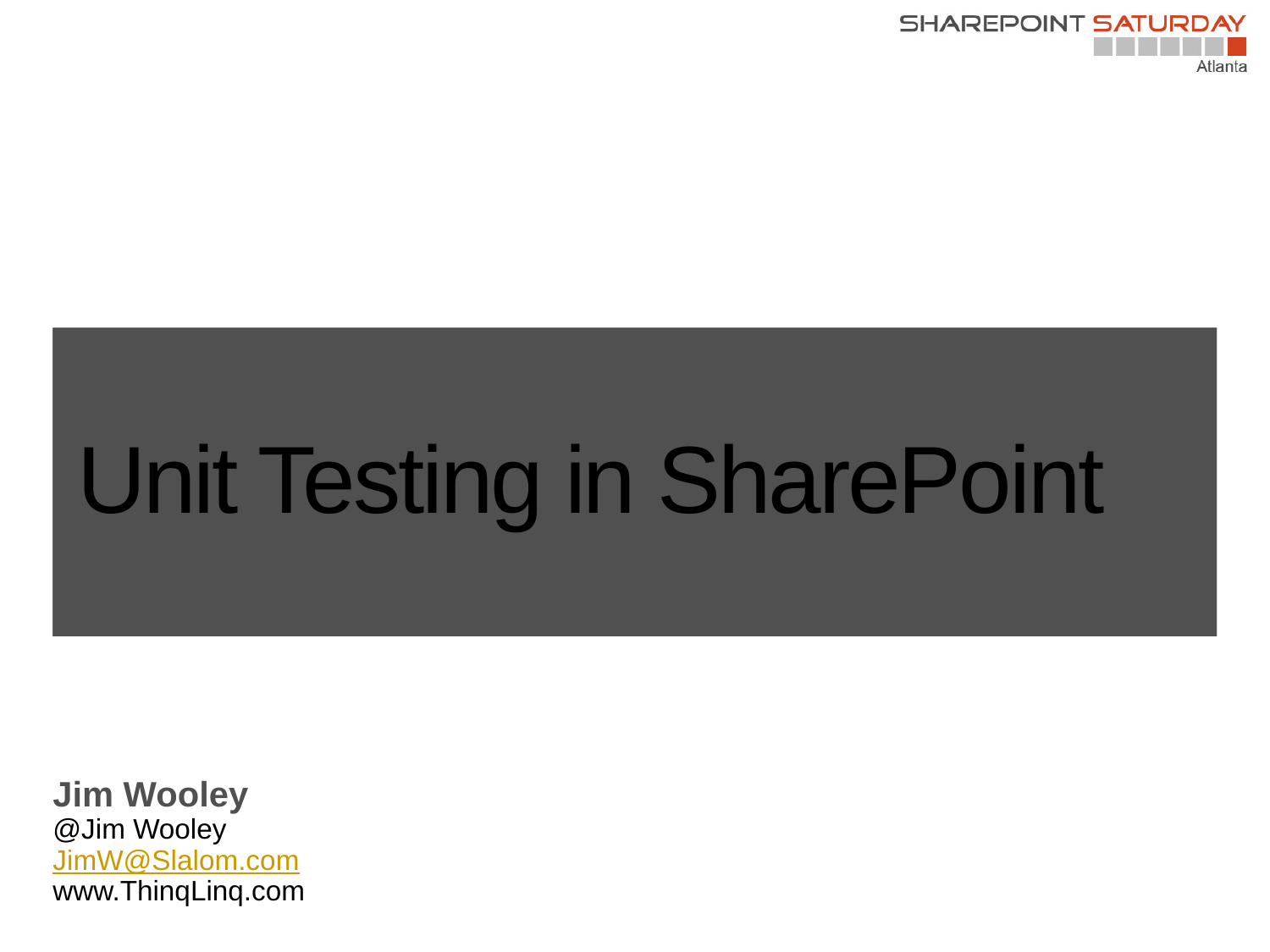

# Unit Testing in SharePoint
Jim Wooley
@Jim Wooley
JimW@Slalom.com
www.ThinqLinq.com